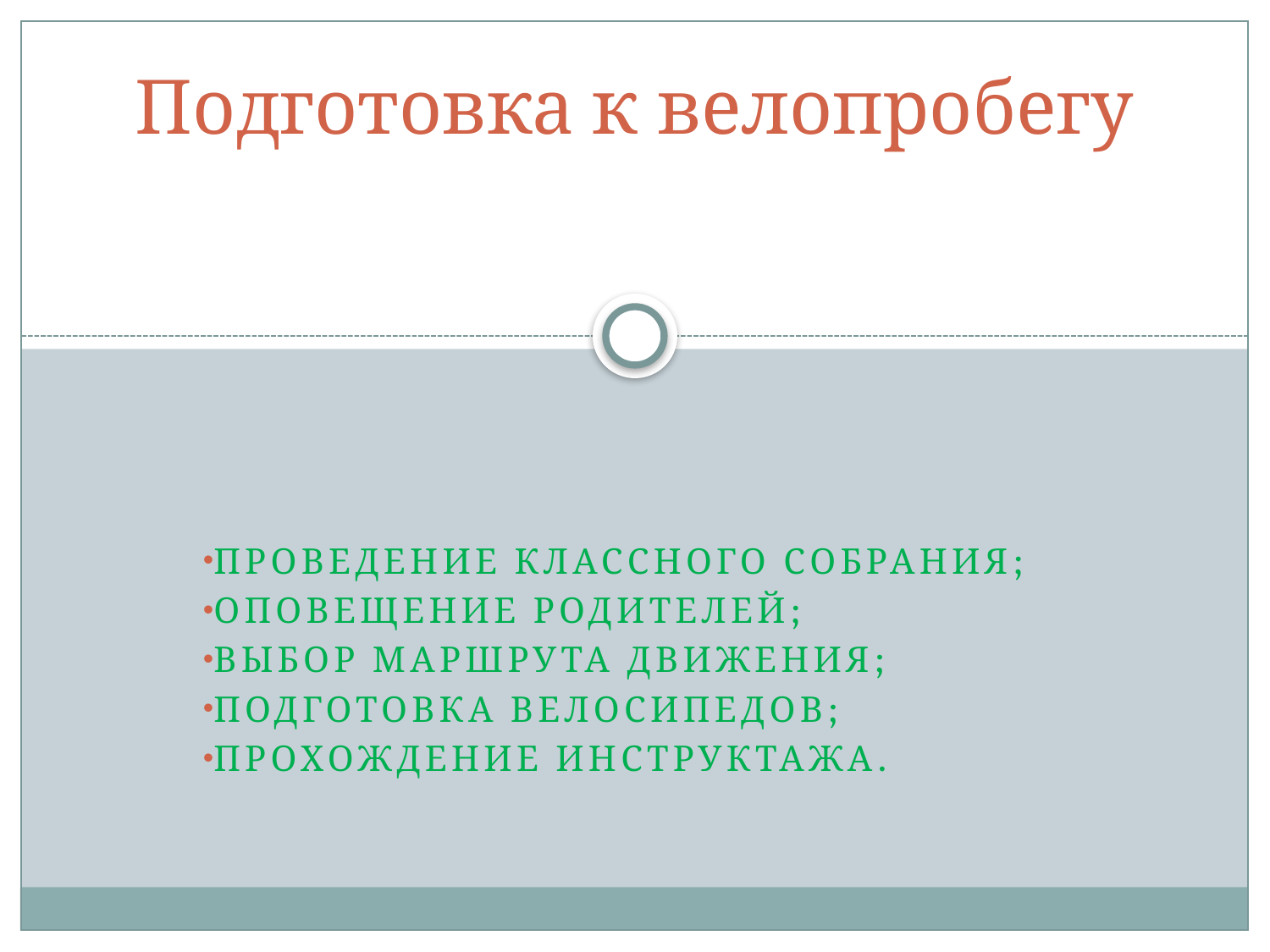

# Подготовка к велопробегу

Проведение классного собрания;
Оповещение родителей;
выбор маршрута движения;
Подготовка велосипедов;
Прохождение инструктажа.